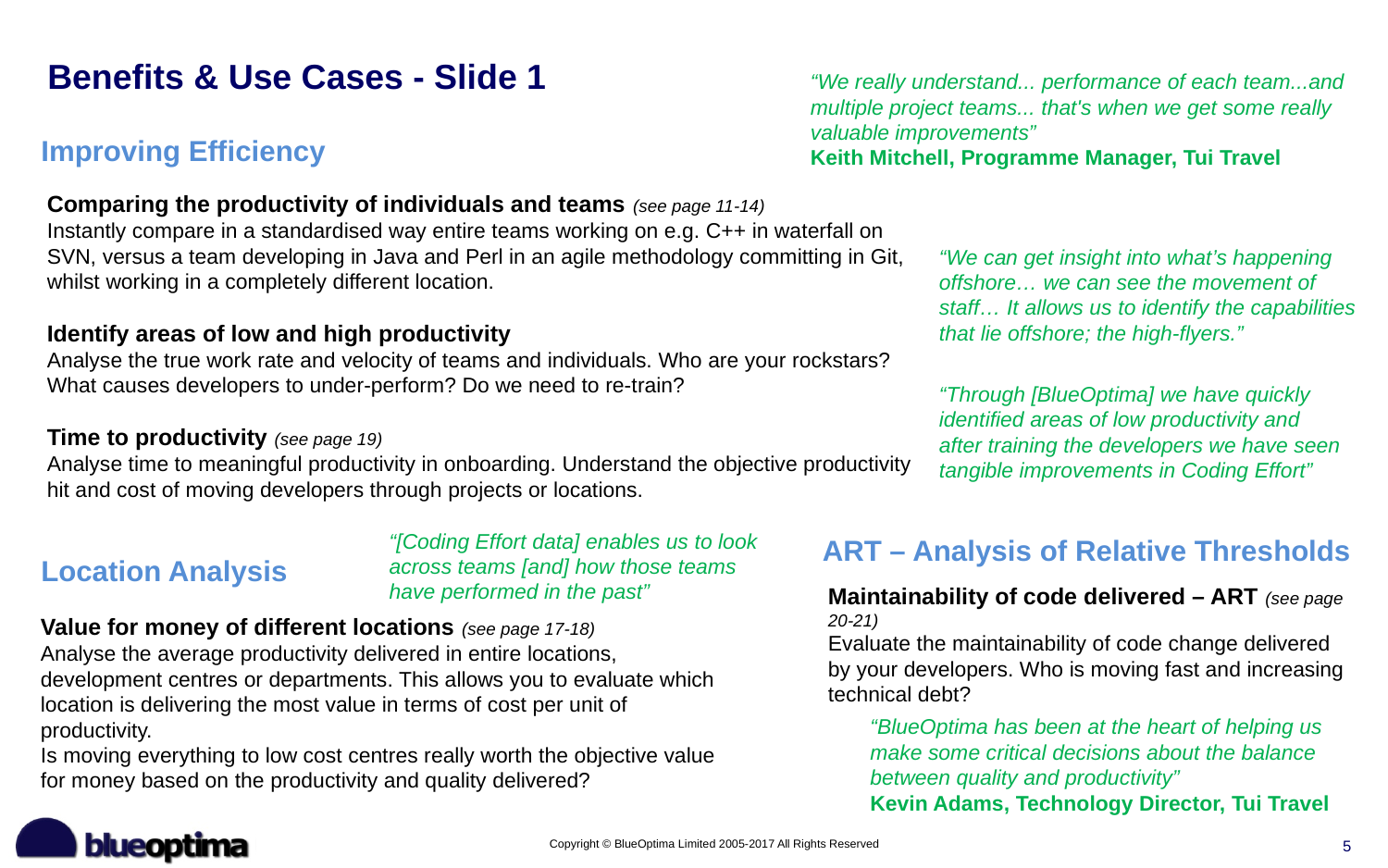

# Benefits & Use Cases - Slide 1
“We really understand... performance of each team...and multiple project teams... that's when we get some really valuable improvements”
Keith Mitchell, Programme Manager, Tui Travel
Improving Efficiency

Comparing the productivity of individuals and teams (see page 11-14)
Instantly compare in a standardised way entire teams working on e.g. C++ in waterfall on SVN, versus a team developing in Java and Perl in an agile methodology committing in Git, whilst working in a completely different location.

Identify areas of low and high productivity
Analyse the true work rate and velocity of teams and individuals. Who are your rockstars? What causes developers to under-perform? Do we need to re-train?

Time to productivity (see page 19)
Analyse time to meaningful productivity in onboarding. Understand the objective productivity hit and cost of moving developers through projects or locations.

“We can get insight into what’s happening offshore… we can see the movement of staff… It allows us to identify the capabilities that lie offshore; the high-flyers.”
“Through [BlueOptima] we have quickly identified areas of low productivity and after training the developers we have seen tangible improvements in Coding Effort”
“[Coding Effort data] enables us to look across teams [and] how those teams have performed in the past”
ART – Analysis of Relative Thresholds
Location Analysis
Maintainability of code delivered – ART (see page 20-21)
Evaluate the maintainability of code change delivered by your developers. Who is moving fast and increasing technical debt?
Value for money of different locations (see page 17-18)
Analyse the average productivity delivered in entire locations, development centres or departments. This allows you to evaluate which location is delivering the most value in terms of cost per unit of productivity.
Is moving everything to low cost centres really worth the objective value for money based on the productivity and quality delivered?
“BlueOptima has been at the heart of helping us make some critical decisions about the balance between quality and productivity”
Kevin Adams, Technology Director, Tui Travel